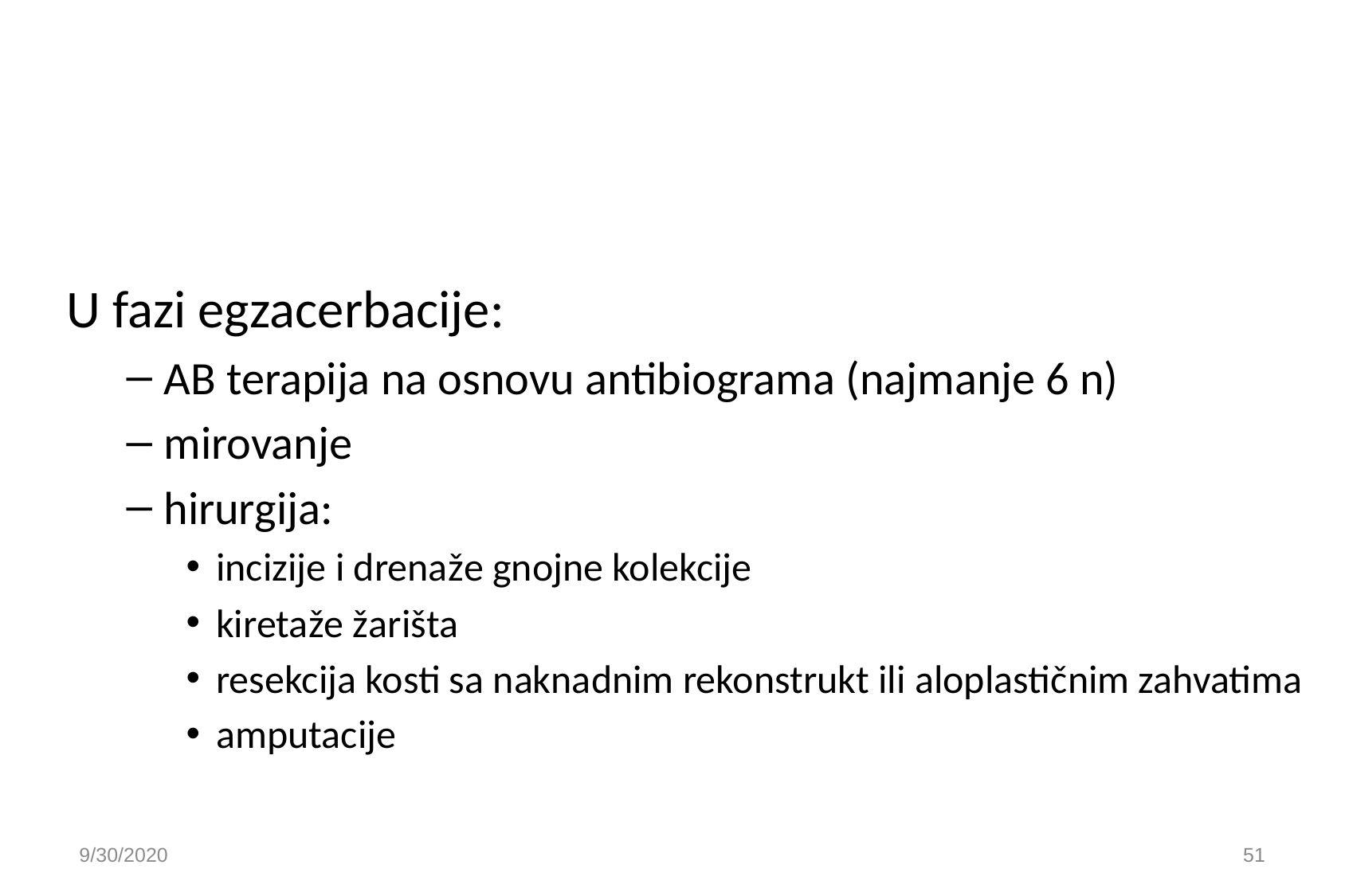

#
U fazi egzacerbacije:
AB terapija na osnovu antibiograma (najmanje 6 n)
mirovanje
hirurgija:
incizije i drenaže gnojne kolekcije
kiretaže žarišta
resekcija kosti sa naknadnim rekonstrukt ili aloplastičnim zahvatima
amputacije
9/30/2020
51